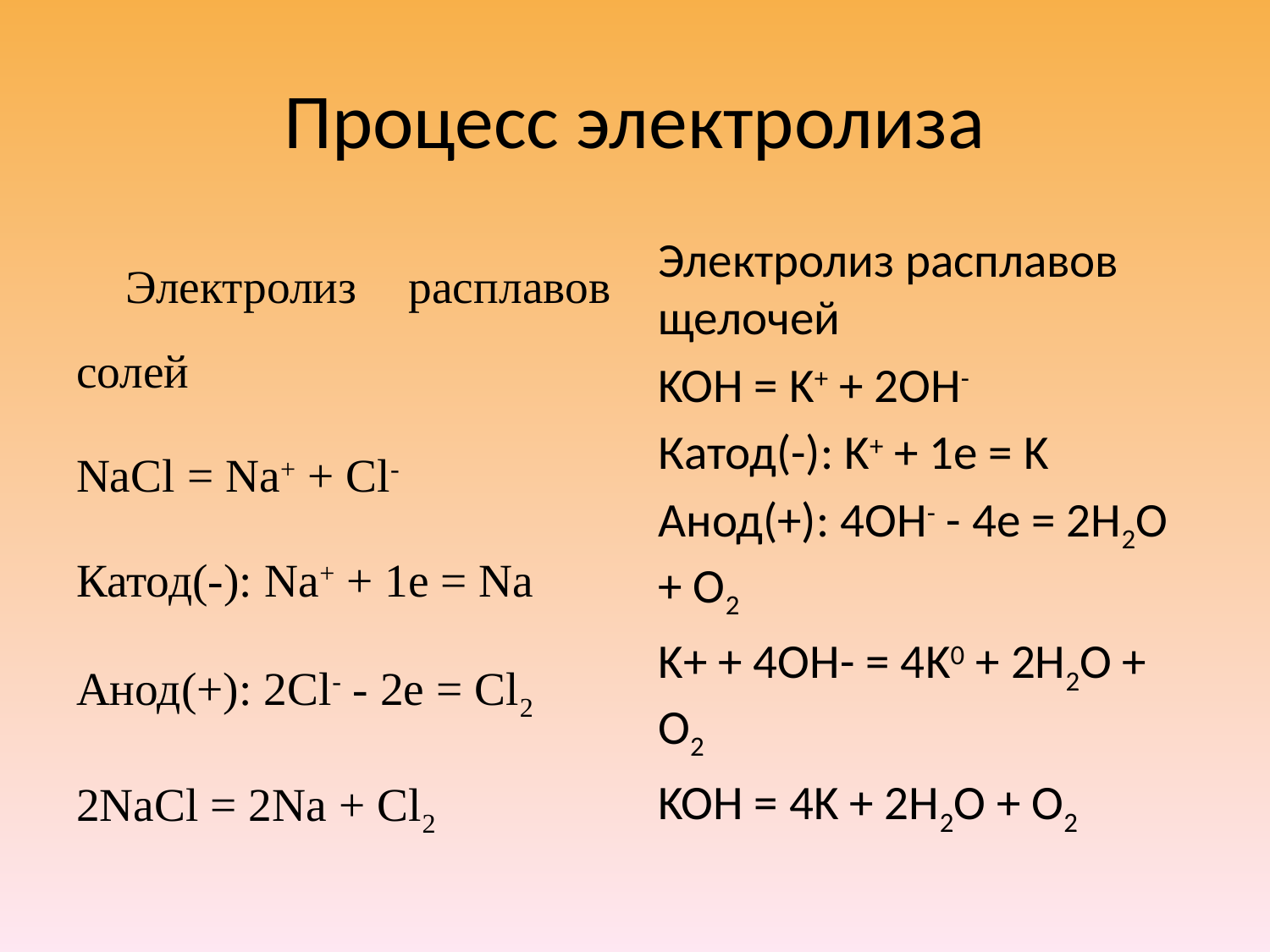

# Процесс электролиза
 Электролиз расплавов солей
NaCl = Na+ + Cl-
Катод(-): Na+ + 1е = Na
Анод(+): 2Cl- - 2е = Cl2
2NaCl = 2Na + Cl2
Электролиз расплавов щелочей
KOH = K+ + 2OH-
Катод(-): K+ + 1е = K
Анод(+): 4OH- - 4e = 2H2O + O2
K+ + 4OH- = 4K0 + 2H2O + O2
KOH = 4K + 2H2O + O2